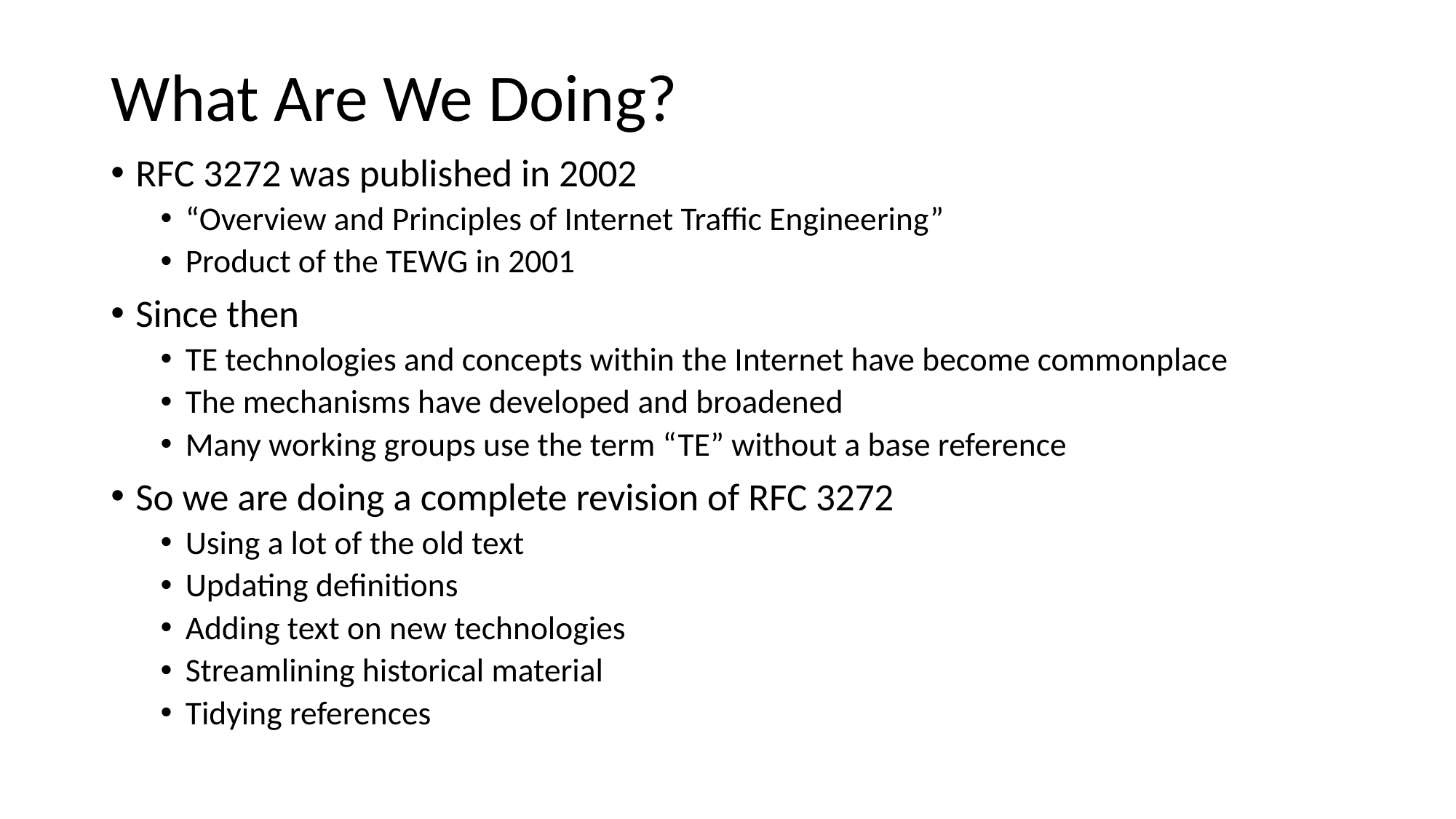

# What Are We Doing?
RFC 3272 was published in 2002
“Overview and Principles of Internet Traffic Engineering”
Product of the TEWG in 2001
Since then
TE technologies and concepts within the Internet have become commonplace
The mechanisms have developed and broadened
Many working groups use the term “TE” without a base reference
So we are doing a complete revision of RFC 3272
Using a lot of the old text
Updating definitions
Adding text on new technologies
Streamlining historical material
Tidying references